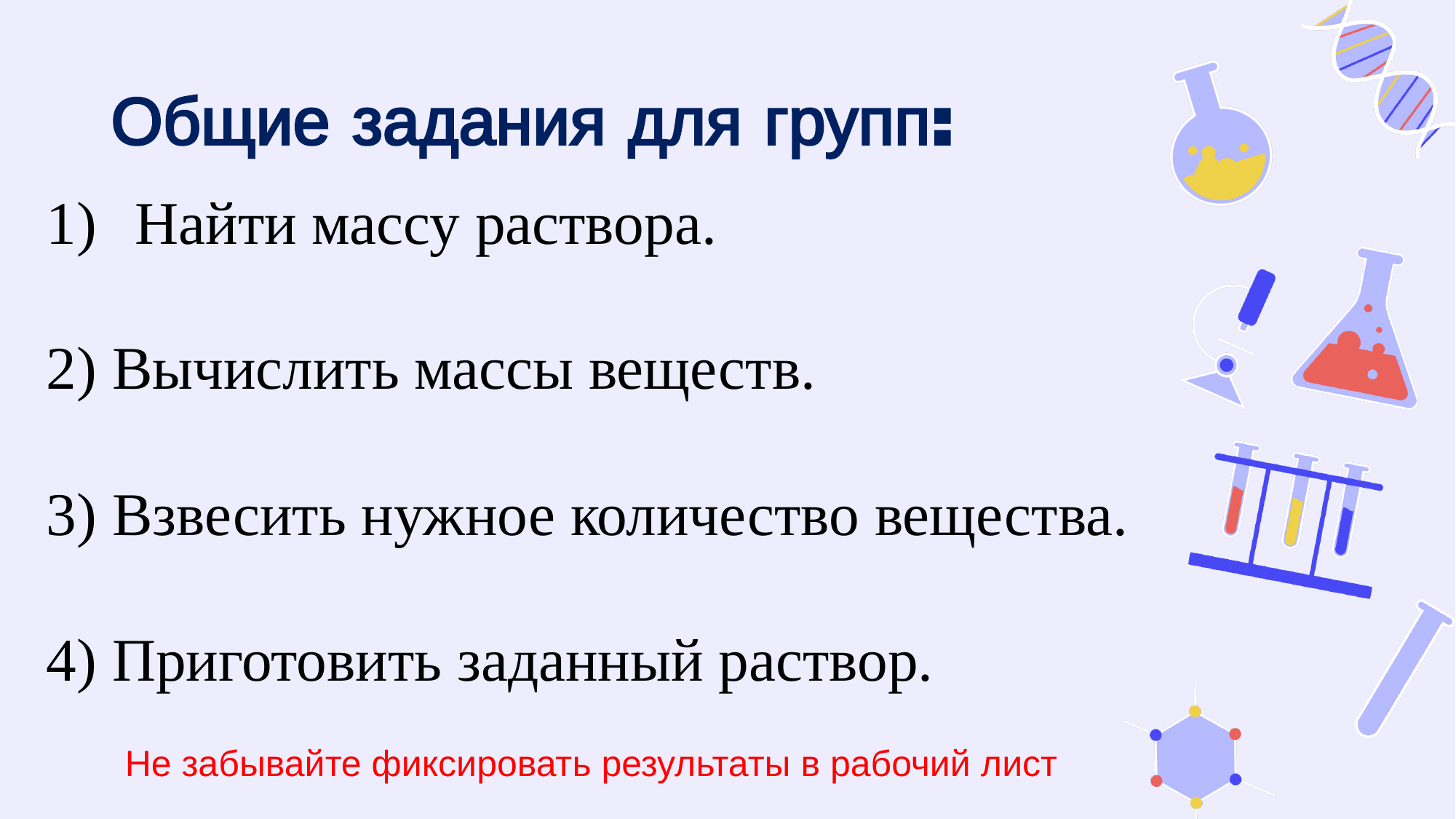

# Общие задания для групп:
Найти массу раствора.

2) Вычислить массы веществ.

3) Взвесить нужное количество вещества.

4) Приготовить заданный раствор.
Не забывайте фиксировать результаты в рабочий лист